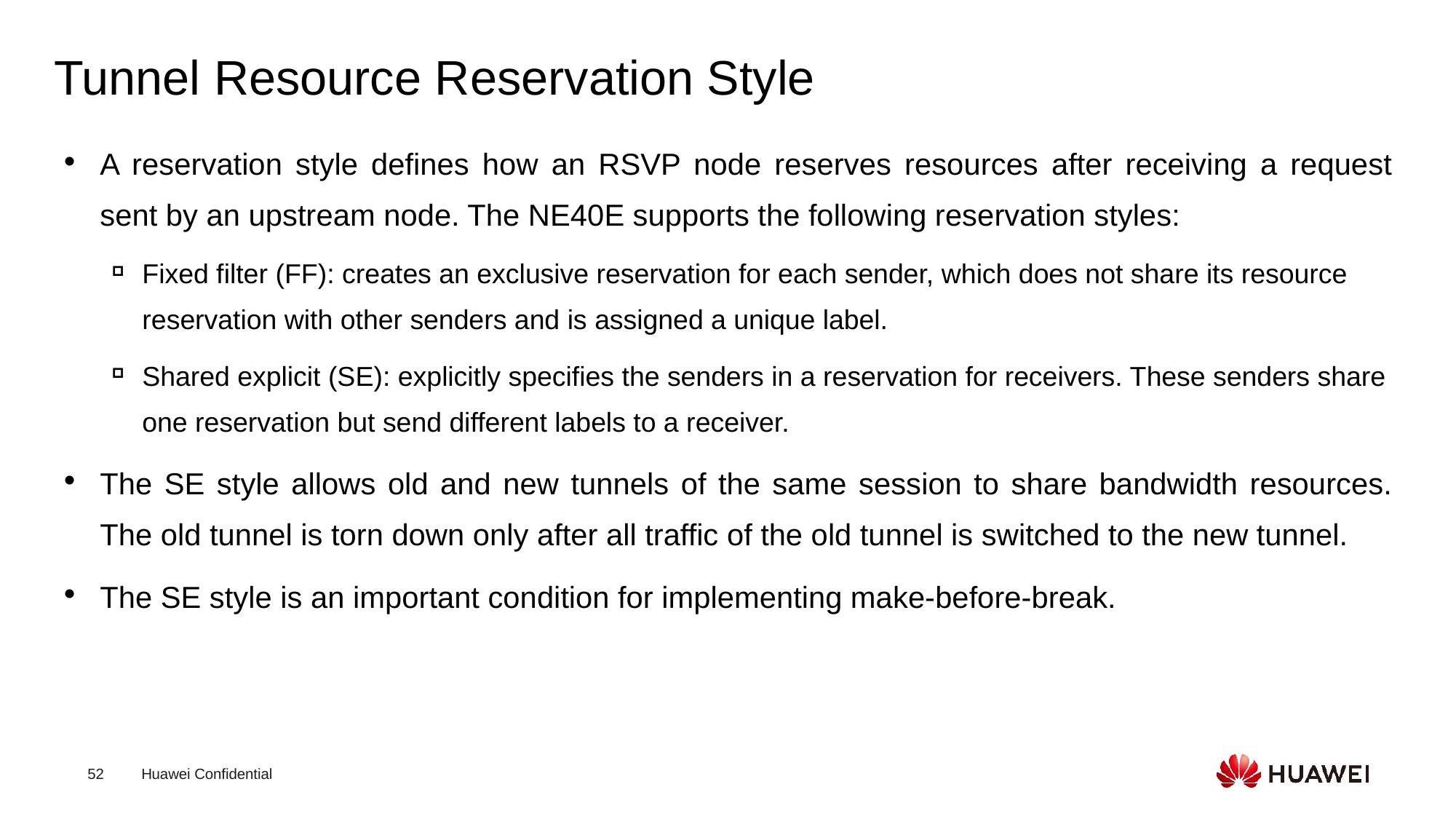

# Tunnel Resource Reservation Style
A reservation style defines how an RSVP node reserves resources after receiving a request sent by an upstream node. The NE40E supports the following reservation styles:
Fixed filter (FF): creates an exclusive reservation for each sender, which does not share its resource reservation with other senders and is assigned a unique label.
Shared explicit (SE): explicitly specifies the senders in a reservation for receivers. These senders share one reservation but send different labels to a receiver.
The SE style allows old and new tunnels of the same session to share bandwidth resources. The old tunnel is torn down only after all traffic of the old tunnel is switched to the new tunnel.
The SE style is an important condition for implementing make-before-break.